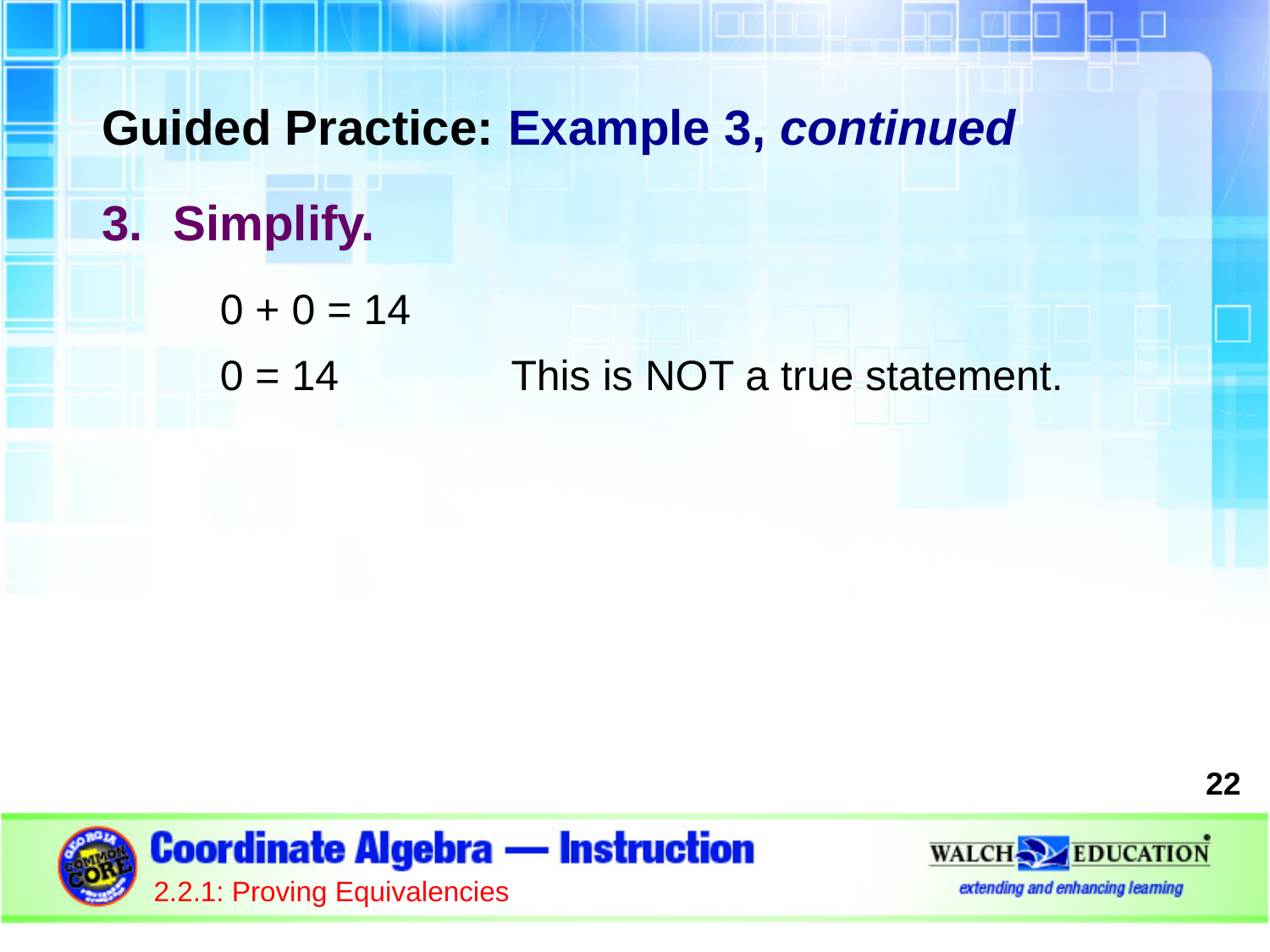

Guided Practice: Example 3, continued

Simplify.

| 0 + 0 = 14 |  |
| --- | --- |
| 0 = 14 | This is NOT a true statement. |
22
2.2.1: Proving Equivalencies